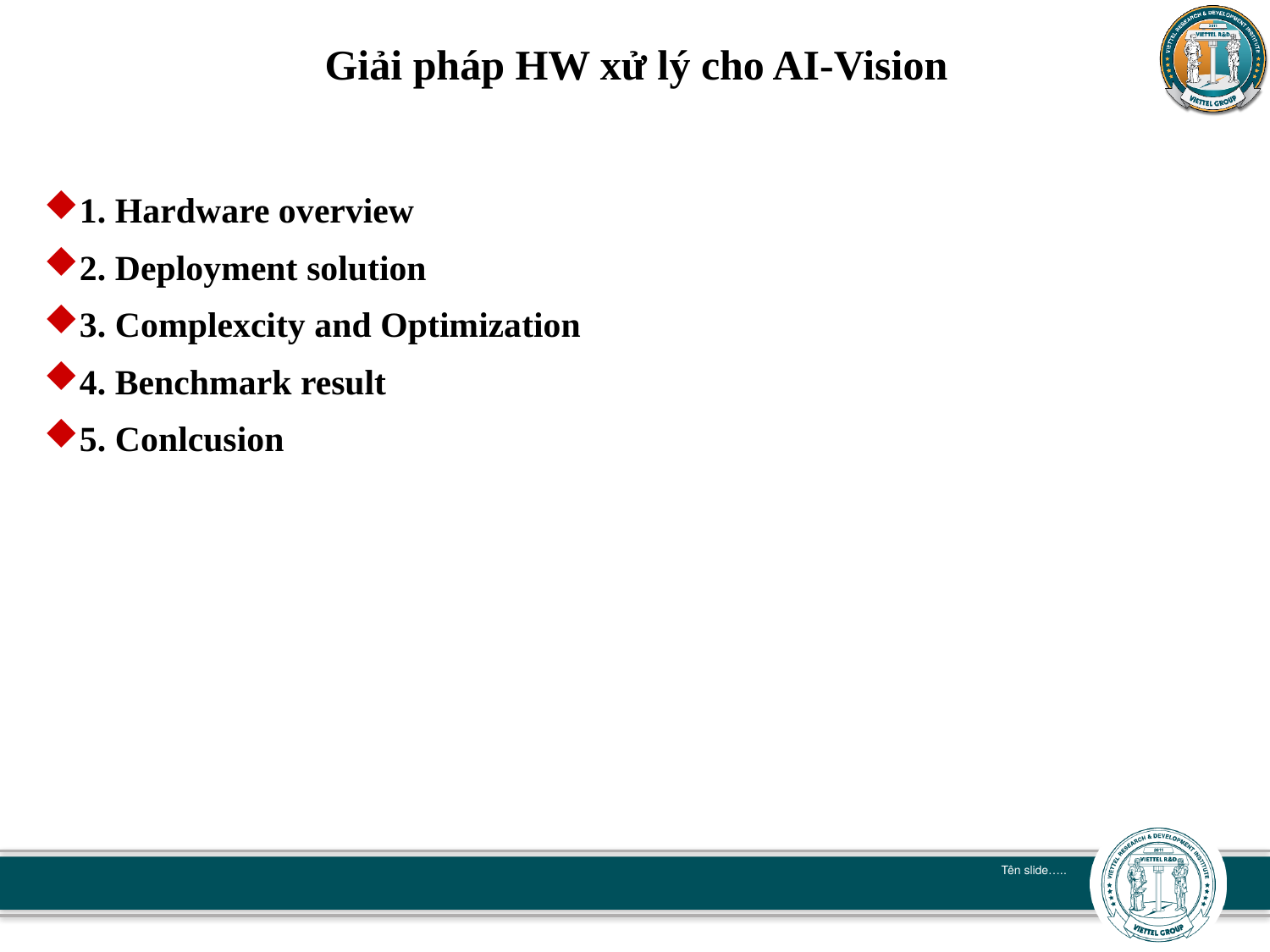

Giải pháp HW xử lý cho AI-Vision

1. Hardware overview
2. Deployment solution
3. Complexcity and Optimization
4. Benchmark result
5. Conlcusion